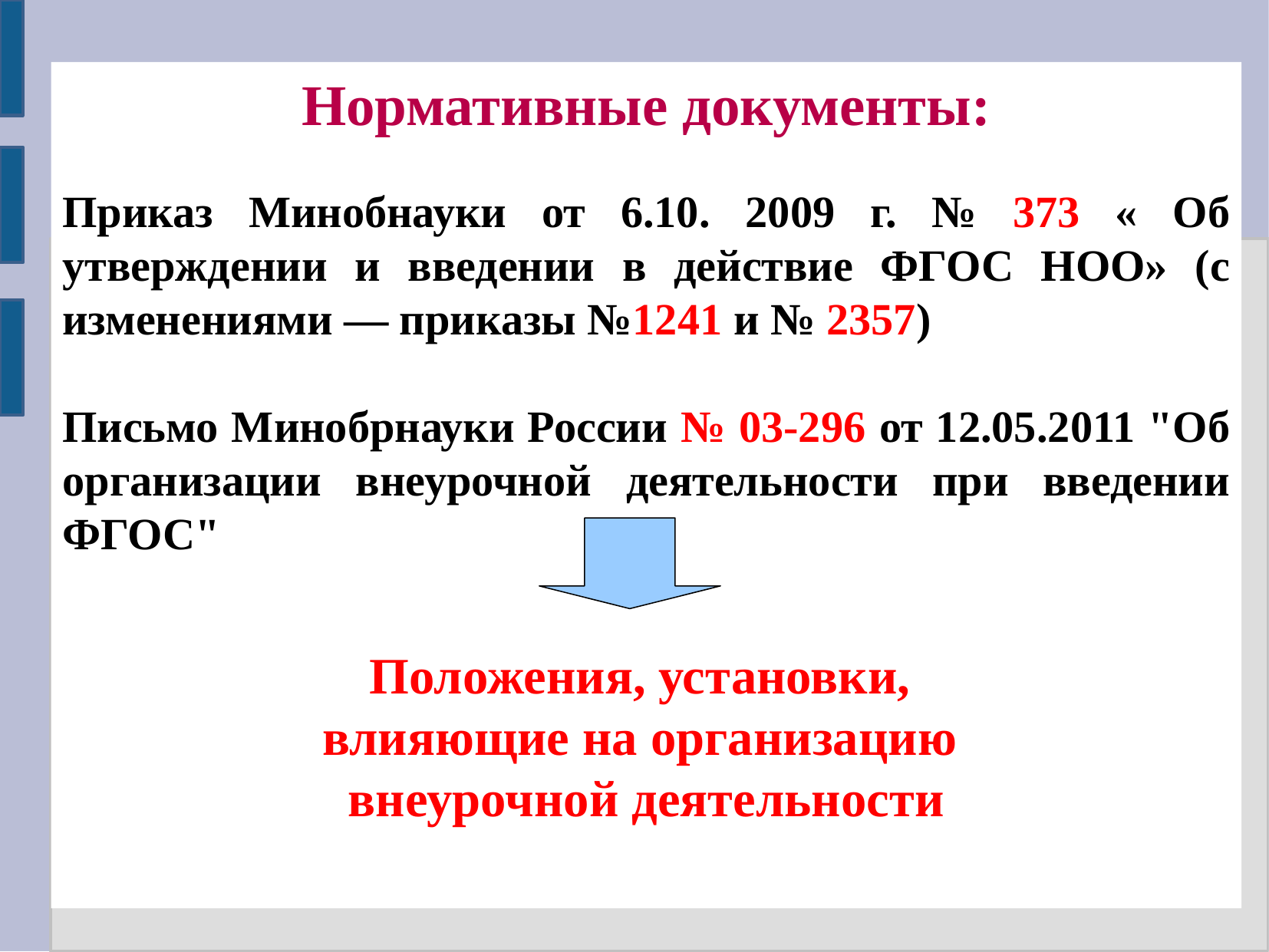

Нормативные документы:

Приказ Минобнауки от 6.10. 2009 г. № 373 « Об утверждении и введении в действие ФГОС НОО» (с изменениями — приказы №1241 и № 2357)

Письмо Минобрнауки России № 03-296 от 12.05.2011 "Об организации внеурочной деятельности при введении ФГОС"

Положения, установки,
влияющие на организацию
внеурочной деятельности